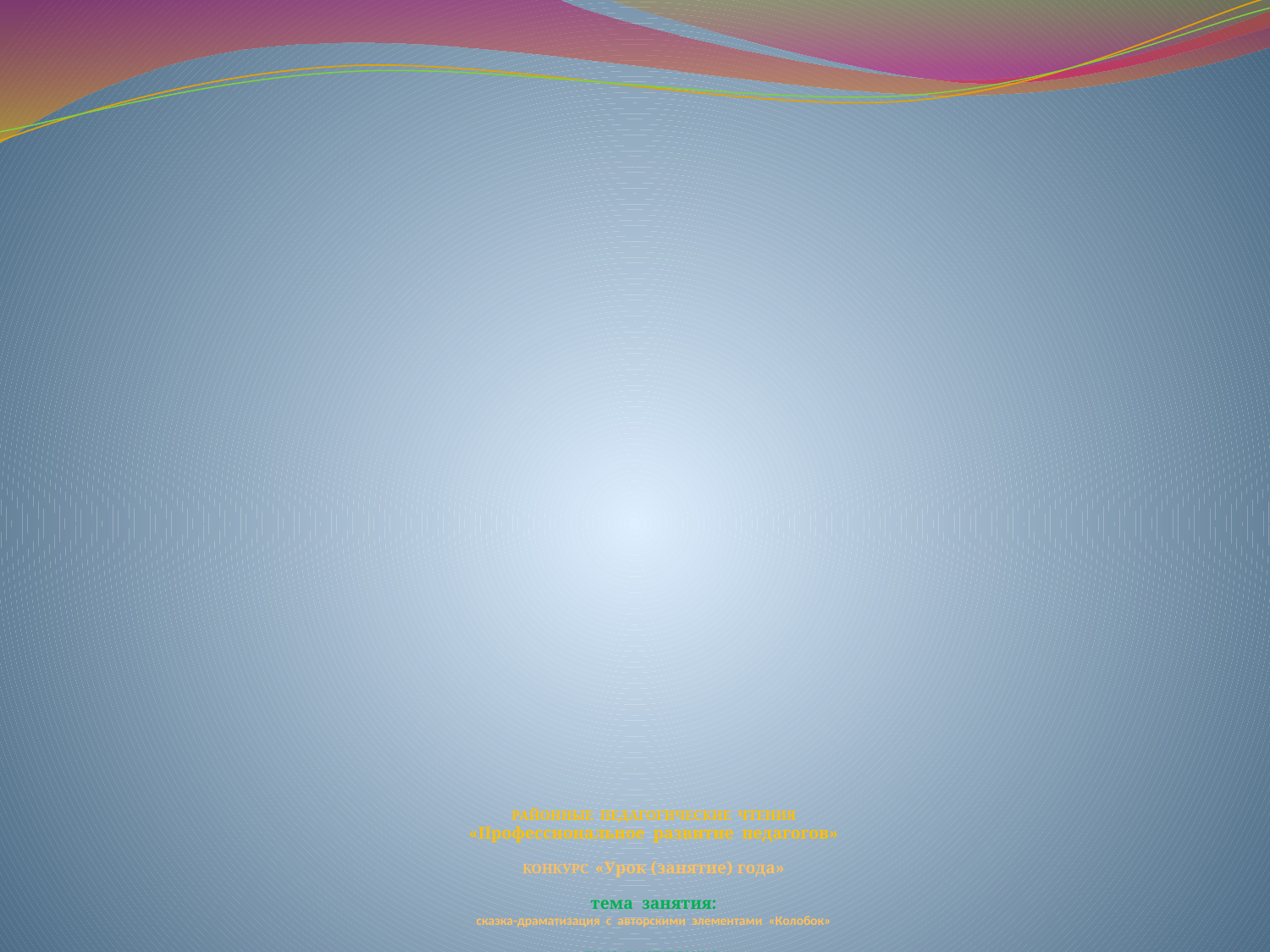

# РАЙОННЫЕ  ПЕДАГОГИЧЕСКИЕ  ЧТЕНИЯ «Профессиональное  развитие  педагогов» КОНКУРС  «Урок (занятие) года» тема  занятия: сказка-драматизация  с  авторскими  элементами  «Колобок» тема  выступления: «Формирование  опыта  социальных  навыков  поведения  детей  младшего  дошкольного  возраста в театрализованной деятельности» выступающий: Липина Ольга Анатольевна воспитатель 1 квалификационной категории